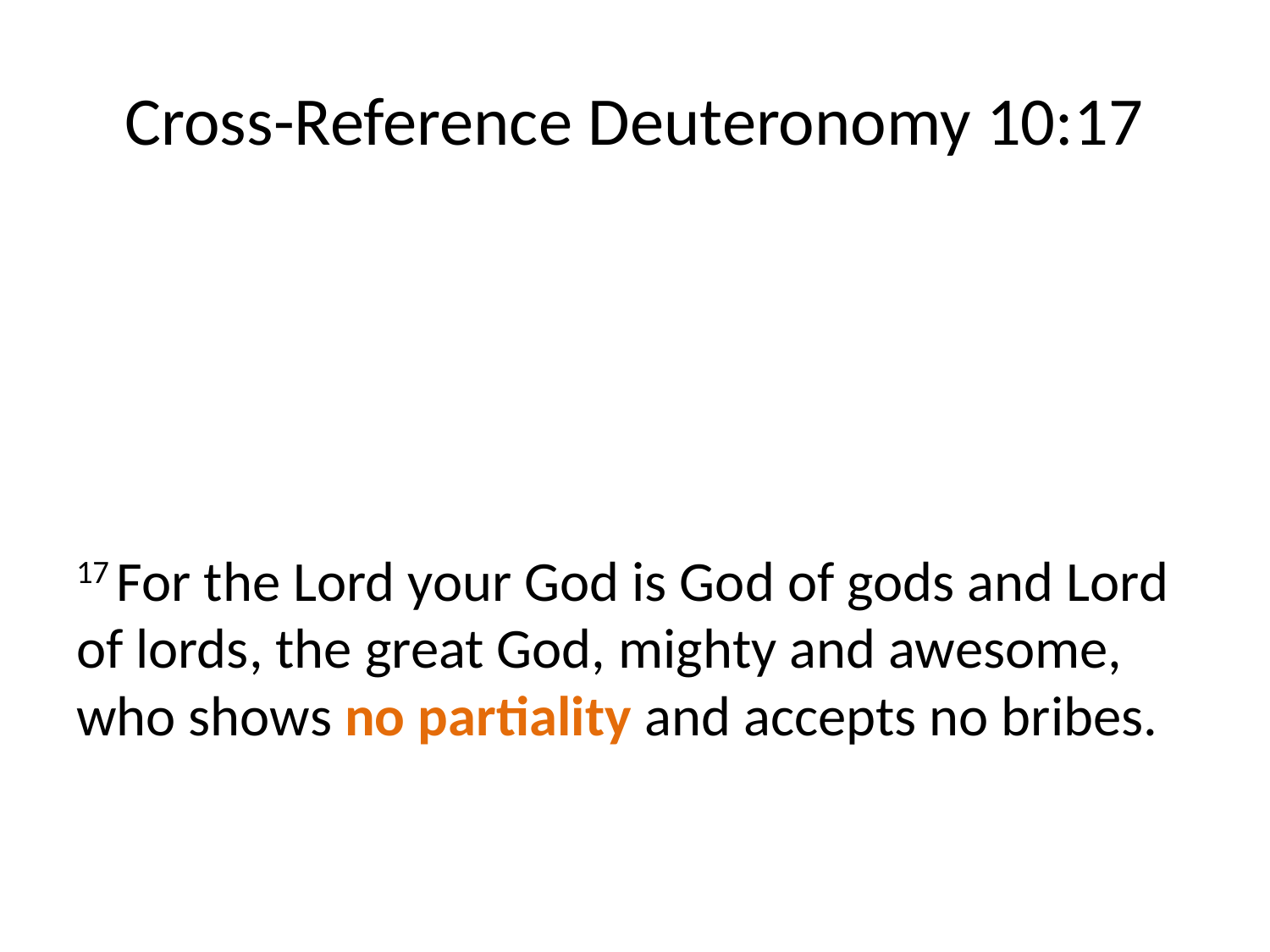

# Cross-Reference Deuteronomy 10:17

17 For the Lord your God is God of gods and Lord of lords, the great God, mighty and awesome, who shows no partiality and accepts no bribes.